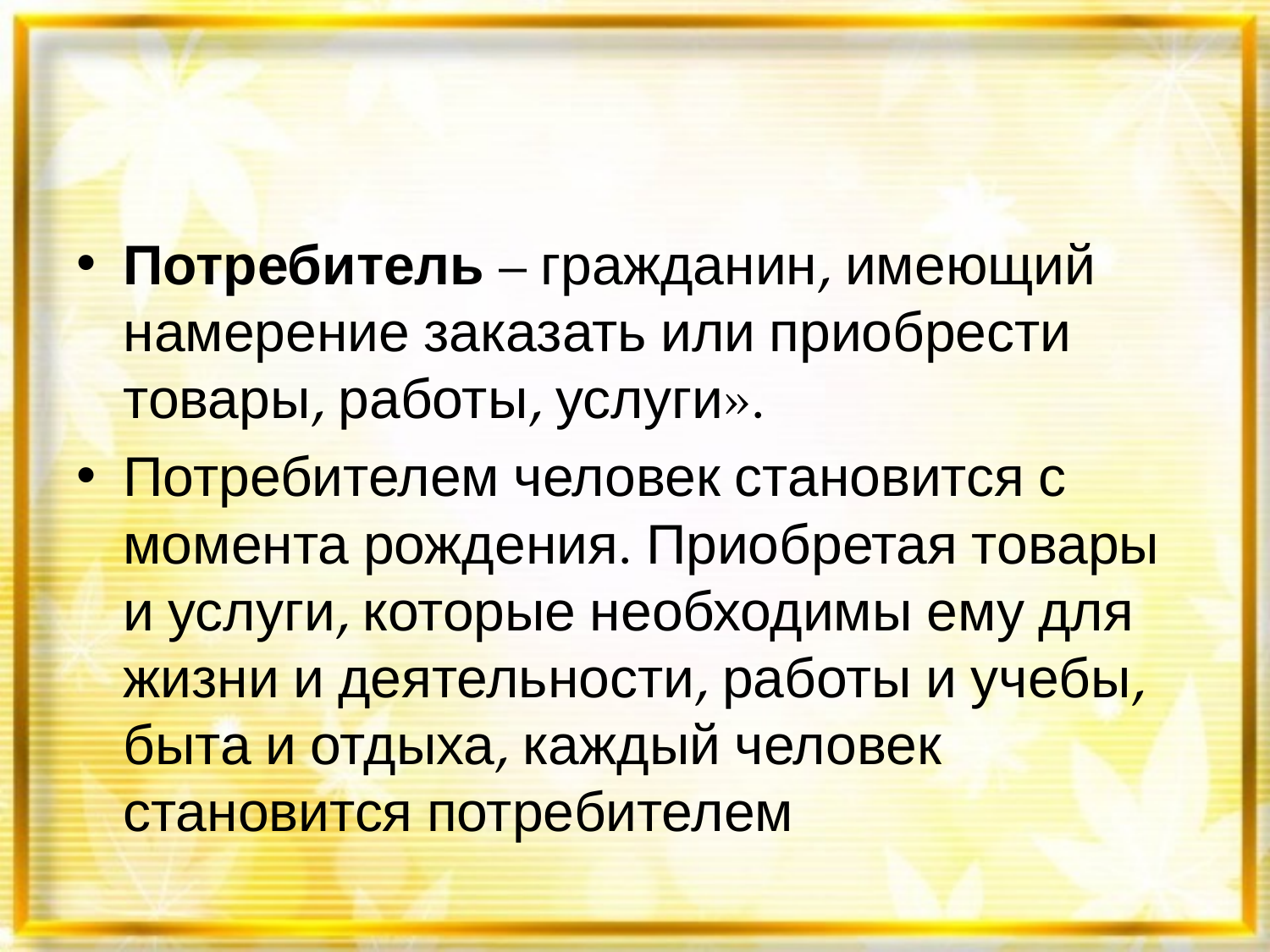

Потребитель – гражданин, имеющий намерение заказать или приобрести товары, работы, услуги».
Потребителем человек становится с момента рождения. Приобретая товары и услуги, которые необходимы ему для жизни и деятельности, работы и учебы, быта и отдыха, каждый человек становится потребителем